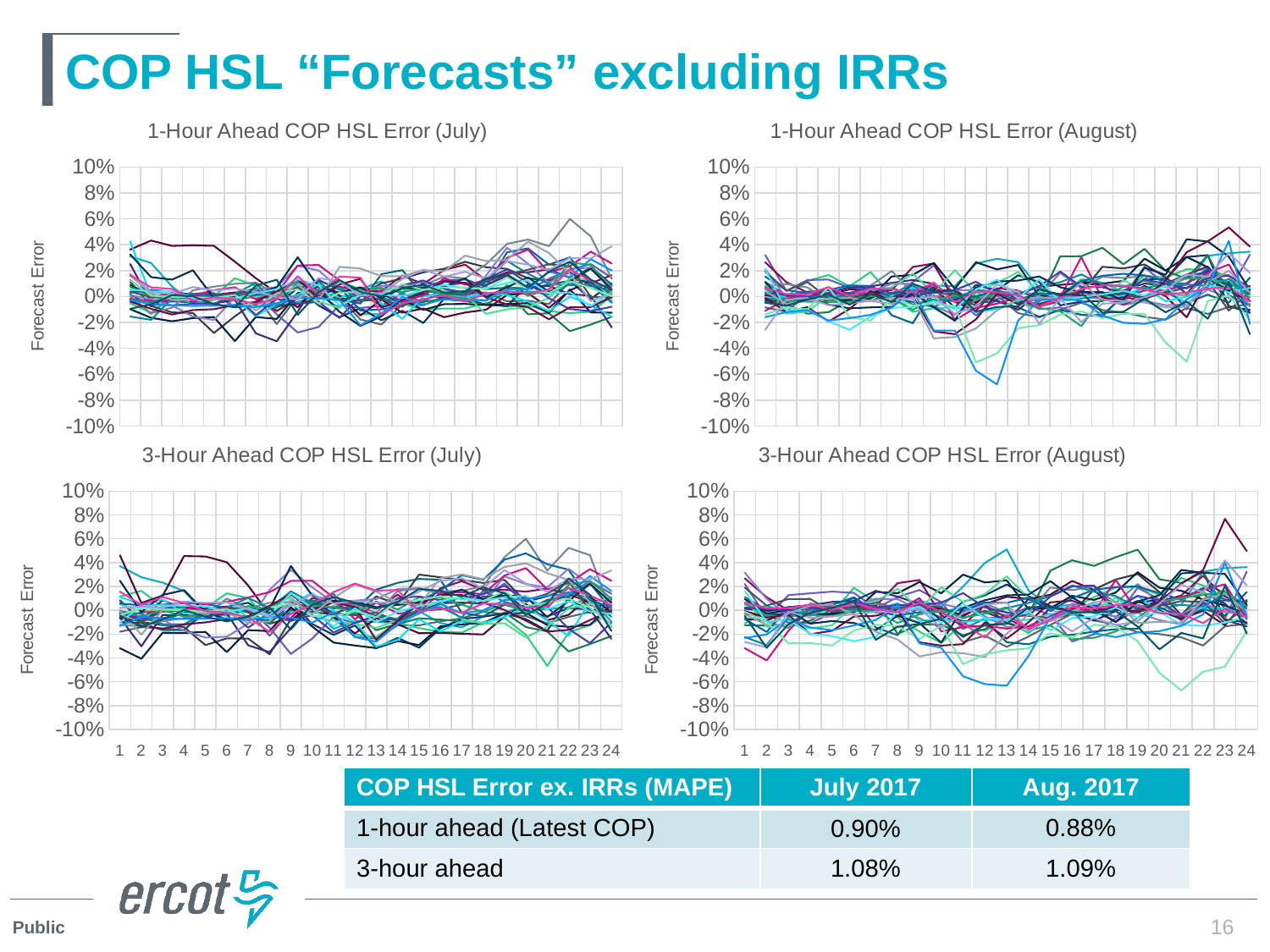

# COP HSL “Forecasts” excluding IRRs

### Chart: 1-Hour Ahead COP HSL Error (July)

| Category | 8/1/2017 0:00 | 8/2/2017 0:00 | 8/3/2017 0:00 | 8/4/2017 0:00 | 8/5/2017 0:00 | 8/6/2017 0:00 | 8/7/2017 0:00 | 8/8/2017 0:00 | 8/9/2017 0:00 | 8/10/2017 0:00 | 8/11/2017 0:00 | 8/12/2017 0:00 | 8/13/2017 0:00 | 8/14/2017 0:00 | 8/15/2017 0:00 | 8/16/2017 0:00 | 8/17/2017 0:00 | 8/18/2017 0:00 | 8/19/2017 0:00 | 8/20/2017 0:00 | 8/21/2017 0:00 | 8/22/2017 0:00 | 8/23/2017 0:00 | 8/24/2017 0:00 | 8/25/2017 0:00 | 8/26/2017 0:00 | 8/27/2017 0:00 | 8/28/2017 0:00 | 8/29/2017 0:00 | 8/30/2017 0:00 | 8/31/2017 0:00 |
|---|---|---|---|---|---|---|---|---|---|---|---|---|---|---|---|---|---|---|---|---|---|---|---|---|---|---|---|---|---|---|---|
| 1 | 0.031063924534790635 | -0.0017759019061506201 | -0.005339124300623263 | 0.009100835634486649 | -0.0026887660335994427 | 0.01261790281329932 | 0.001744011663822939 | 0.011322384744039208 | 0.0077800051965278 | -0.009728704815345041 | 0.025046972710672296 | 0.03624363050288506 | 0.04256786717248861 | 0.0002316974657302065 | 0.005382736156351968 | 0.002978553989977275 | 0.0011432804096482624 | -0.001942357201164106 | -0.015486524789097922 | 0.0037736512076459662 | -0.002066002820771254 | 0.03254512181994333 | -0.0021406122398479194 | -0.003876156302731709 | 0.005608827620602626 | 0.01613190392074856 | 0.012352247959356525 | -0.002717366222325546 | 0.01744877061080379 | 0.016444133519888153 | -0.009538882710240457 |
| 2 | 0.02585330295711168 | -0.013349756237876428 | -0.012492832078307958 | 0.0003894364785829067 | -0.00288884612356632 | 0.00041904605398302157 | -0.007642286366601167 | -0.007276930269605816 | -0.0008657692456420578 | -0.016469110706864007 | -0.0045688282973774435 | 0.04316671722558721 | 0.0002663377162240363 | -0.013044772275848075 | -0.00045685780609467015 | 0.005090058931991652 | -0.0023341235103274682 | -0.003543367416553548 | -0.01801011191094555 | -0.0005875325590958408 | -0.004869277534628884 | 0.014949726298387495 | -0.0061155883411002036 | -0.009531523687060959 | 0.003772687303688372 | 0.0025876815575853053 | 0.0005799743997263482 | -0.0057173442778404165 | 0.0034188907467921272 | 0.0069809305873377026 | -0.005950299661998142 |
| 3 | 0.007695509411275097 | 0.0010874271768221183 | -5.218595800940128e-16 | 0.0017324599794921716 | -0.002357474484384529 | 0.0016836019225908213 | 4.718326184064338e-05 | -0.012276350676998428 | 4.727553254791084e-05 | -0.019154183728122977 | -0.003888661012793498 | 0.03903596914223591 | -0.003314220935570779 | -0.008567028913197447 | 0.0008484133848001443 | 0.003715670436187368 | -0.006906265157557627 | -0.0029861638279933328 | -0.0014811692570714428 | -0.0008620926122583159 | 1.618505997538015e-05 | 0.012999381597461099 | -0.006888683675455656 | -0.013958742532642114 | 0.004178126280063283 | -0.00243221574646796 | -0.00029512874737182764 | -0.006841167074937914 | 0.0020789202988768392 | 0.005797000974662903 | 0.001006141141969988 |
| 4 | -0.004571300888889787 | -0.0012006899046093746 | -0.0010578877110698122 | 0.0011308107322566176 | -0.0023999527878140743 | 0.001340584396254486 | 0.0022305592754261437 | -0.012752547000695143 | -7.944261344705393e-05 | -0.016695798536932354 | -0.004378528484493133 | 0.0395088173757098 | -0.0018966146247458855 | 0.004761555469396372 | 0.0018384314240456681 | 0.0013639796407211593 | -0.015446169116274814 | 0.0006788341597705595 | -0.0005369829817700303 | -0.00028708358233476915 | -0.00562035365119649 | 0.02022971343742089 | -0.005643658647675316 | -0.010527169834283132 | -0.0010865939279493487 | -0.002464803355621171 | -0.0005045583181931041 | -0.0073109651511279366 | 0.007251380540009686 | -0.0033672856038825492 | 9.816051288903691e-05 |
| 5 | -0.006202670270522955 | -0.002025696563946298 | -3.575966643365804e-05 | -0.0004239810922473622 | -0.0024941468357968406 | 0.0012068965517241976 | 0.0026039537583596615 | -0.028173025220978105 | -0.000158446369115992 | -0.01585496905089434 | -0.005430658808372906 | 0.039132329684834696 | 0.00016796763823513522 | 0.007579791399129565 | 0.0001825146832040556 | 0.0008743507736334598 | -0.018143060161060987 | 0.0048768217922840985 | -0.0007245110532113403 | -0.0010483653699730688 | -0.002541193063799081 | -0.001285483573774306 | -0.005727753739697354 | -0.009810573302845784 | -0.0014626041374145836 | -0.0024238902608587983 | -0.0012187777226151722 | -0.0071452232859139835 | 0.004700208682270726 | -0.0006707537110617199 | -0.005809761138285633 |
| 6 | 0.0005905369934229228 | 0.002572136171338564 | 0.014046534074562378 | 0.002788995938988316 | -0.0012564869410430861 | 0.0031732504614429783 | -0.008440654901648258 | -0.015343596147436772 | -0.0015975559303693816 | -0.034400624338511085 | -0.0026112643042684965 | 0.026952040235386276 | -0.0019228089731082698 | 0.009758403011426189 | 0.0004747920226756503 | 0.0016608970515418235 | -0.0006828549920404539 | 0.007118145882606439 | 0.0018866927489544212 | 0.0018324210133176574 | -0.0019082160197355375 | -0.00040693609588066115 | 0.0011527626233672958 | -0.006567945517558747 | -0.00135259185053668 | -0.0015914987442080823 | 0.001154216745271088 | -0.00655062214265616 | 0.00602146530086995 | -0.0022539520652728197 | -0.008372108365304642 |
| 7 | 0.00476346176241344 | 0.0009444312620844764 | 0.008331558300938671 | 0.00596260804874583 | 0.001555382261824256 | -0.0016426736754072467 | -0.006646608152776602 | -0.004009665182460605 | -0.0004208344788203866 | -0.01586144661946414 | -0.02844885621727134 | 0.014105501761648171 | -0.01506653543837921 | 0.010676310316524384 | -0.00044499422323974314 | 0.0012687003309023064 | 0.005501550936668258 | -0.002178268687387769 | 0.01046187512400747 | 0.004038563758079137 | 0.003937165161182039 | 0.0021324548130267572 | -0.014407990629082204 | -0.004161528669525609 | 0.002550822319889313 | -0.010711611726308787 | -0.008504880835454915 | -0.008242961331438712 | 0.0036555472249309795 | -0.005785822280326164 | 0.008332117557425236 |
| 8 | -0.007377616499311337 | -0.02128346894049844 | -0.010947268572414152 | -0.0069018521784382355 | -0.013720298979649838 | -0.011268625321632595 | -0.00850993183460666 | -0.007547350915301886 | -0.0011114000285192497 | -0.017342701438540237 | -0.03456018334173984 | 0.002584634938098835 | -0.005984682831198989 | 0.0013506495597805147 | 0.003350945975914635 | 0.0016846080894466018 | 0.007221055668648511 | 0.0024176403267231685 | -0.007449900420236579 | 0.0030430196468273466 | 0.0004554243593137725 | 0.007130295830090639 | -0.0018766815287524752 | 0.004008384510719642 | 0.0056334559559170745 | -0.0004664188441222255 | 0.00231894090161776 | -0.005174587271616824 | -0.00027327435000461465 | -0.0014896555120329953 | 0.012892357752002035 |
| 9 | -0.004182925921594312 | 3.5988375754271226e-05 | -0.0013183504400051426 | 0.0066523904256259704 | -0.02780007120487147 | -0.0014885439735100993 | 0.002012349552002384 | -0.0058020997109098135 | 0.0081444972050248 | 0.002645838418354469 | -0.011660119028608076 | -0.008424352255473739 | 0.0014307993876171194 | -0.00047411452718399235 | 0.010818326244658453 | 0.005916339647542776 | 0.02370167430081083 | 0.023898800621399034 | 0.011286727947405375 | 0.006715566778531759 | 0.012892098614459366 | 0.030283776362258714 | -0.005706134094151938 | 0.013448448562387217 | 0.013275961786631159 | 0.009048110882876804 | 0.005588464579540835 | -0.0010217499790555402 | -0.0023365025597606765 | 0.015689449134574235 | -0.01421732672207191 |
| 10 | 0.0011341804032999623 | 0.011300270867100318 | 0.0030983023503098005 | -0.006899289706400721 | -0.023543836756733327 | 0.0006600623859513992 | 0.001098486590919492 | -0.0012687125606346747 | 0.0017507615812867297 | 0.004735527561485194 | 0.012780084334757765 | 0.008990528023443998 | 0.009436889944588769 | 0.006022796161475736 | -0.003858199634931646 | 0.011886167995918694 | 0.020114862338212764 | 0.024355332611802984 | 0.003960175039736495 | 0.002341175739166398 | 0.0035354888788261853 | 0.007294193482722939 | -0.004125692000635982 | -0.001760750083192295 | 0.008478093102493547 | -0.0028926904566676835 | -0.005488744989207364 | -0.0013166116611662963 | 0.0142024004790538 | 0.0016114216319727287 | 0.0034015952437343963 |
| 11 | -0.008864508837228318 | -0.0009193112050679129 | -4.277359547032556e-05 | -0.016016365828088908 | -0.0066494660413870515 | 0.007458254050112434 | -0.002573574618943444 | -0.0027778943086914486 | -0.00011030182255445017 | -0.011868799359398483 | 0.005015337249280088 | 0.0008203059073799202 | -0.0013164852597722177 | 0.005775650267368318 | -0.008854943525662698 | 0.006974582387833502 | 0.006374870201004841 | 0.012359222010543893 | 0.006968167115087538 | -0.0020362149273506396 | 0.01132699535706303 | 0.00298432638322455 | -0.0166018378105481 | 0.009243834162293236 | -0.006921282294997483 | 0.022855594518176273 | 0.0029352679733116592 | -0.002888044722392811 | 0.011695394807062883 | 0.015392740037943517 | 0.012687380440675947 |
| 12 | 0.005622679928529113 | -0.0177735037250035 | -0.013703382162109416 | -0.0089854554211949 | -0.00884859282676371 | 0.004362910540103854 | -0.005466052456150048 | 0.0012242971611281016 | 0.0015438352727757574 | -0.022693792980016995 | 0.007059444362674992 | -0.014670563438187713 | 0.00550283310737933 | 0.0037976813447522023 | 0.00367660360389791 | -0.010870374902896385 | 0.003651249713950702 | -0.0035619736072467867 | -0.002609814194157602 | -0.0035281427314875213 | 0.005616181758256907 | 0.006905029053332836 | 0.00030788552224795954 | 0.013642771255762976 | 0.0010084751330394254 | 0.021600997580568826 | 0.0034454829669703815 | -0.022285036986533058 | 0.0006698602767861334 | 0.014506895092696712 | 0.0034191911268150786 |
| 13 | 0.011619888160362545 | -0.02166899372605366 | -0.013478742913723958 | -0.018355956848439034 | -0.007307937049404592 | 0.004202235432766135 | 0.017237872793428144 | 0.010133545294153624 | -0.0070056113489195175 | -0.01529193071398422 | 0.001773142112124784 | -0.002393419175384648 | -0.005189642984281508 | 0.006135126727408568 | 0.00116115791747609 | -0.009921877974573693 | 0.008178010419946398 | 0.0048548590934558425 | -0.0010797728753613553 | -0.0018548900438075157 | 0.006606540618520806 | -0.0013175625093580035 | 0.0026533591359247954 | -0.008596720240200844 | 0.0013190211953052304 | 0.015586111746883156 | 0.0019688192527499704 | -0.013162214366969927 | 0.002362767622441452 | -0.014034218931835424 | 0.00019718258943438914 |
| 14 | 0.0011918114305068562 | -0.006091954431045165 | -0.005623036879214953 | -0.011049939877577866 | 0.002627374513514788 | 0.016204348057261172 | 0.02033203967227205 | 0.013737585080557429 | -0.00636806933330689 | -0.0023928090768013085 | -0.004930236216971986 | -0.012515305703591264 | -0.01728873914232785 | 0.003551631375434266 | 0.0055616557620960655 | -0.007406887772561428 | 0.007490636704119113 | -0.0038597106811909714 | -0.004904609061344998 | -0.007978257057689342 | 0.0032373670450319917 | 0.006421844850023005 | 0.00867708129880812 | -0.0026917543785814273 | 0.00031505885872262 | 0.01563104359041925 | 0.009367755389651615 | -0.00032095084275453534 | 0.013518344900392354 | -0.005419473264673421 | 0.006559293103640682 |
| 15 | 0.002054808918535916 | -0.006744235818574022 | -0.010210557443938877 | -0.020467425095933595 | -0.004863446380816775 | 0.009575015093657194 | 0.000552236405729599 | 0.01862628564536565 | -0.003937040797042214 | -0.010328958351953937 | 0.0020772369728042 | -0.009309087640262845 | 0.00020823422185180777 | 0.008421596486695573 | 0.0036973372685104233 | 0.006903819574794235 | 0.011466612386844443 | 0.0008347087056323179 | -0.0027439240070018726 | 0.004473115800458601 | 0.006912006496732208 | 0.0064509061117687195 | 0.012377931304136565 | 0.003212396938792277 | 0.0048687971476880166 | 0.020296710722760583 | 0.005120479253178937 | -0.006427781248661885 | 0.020745415700988094 | -0.0019678092249134425 | 0.009090994394954604 |
| 16 | -0.0011819693105758259 | 1.8946668572791287e-05 | -0.009279475982533114 | -0.001685511271752772 | 0.008325338648633758 | 0.020588266717950384 | 0.011275545099925897 | 0.021467181710781612 | -0.002166502108128327 | -0.005912449299022461 | -0.0015879952893923194 | -0.015991916400736286 | 0.001819329090366764 | 0.015439619521510413 | 0.004268052349198714 | 0.012403885707052817 | 0.0062785757206317355 | 0.014078365609277953 | 0.0020563469072237958 | 0.0023317510556509005 | 0.0014299083257909846 | 0.007424255835714782 | 0.00590687375396927 | 0.01195194243815302 | 0.00903873359945342 | 0.01954279068244641 | 0.0070288302923718834 | -0.0019448097705359428 | 0.015326310090459839 | 0.0008971808722919865 | 0.0029271058727495863 |
| 17 | -0.0014865107427848973 | 0.0019084788291000086 | -0.009285051067781117 | -0.0018501202910947813 | 0.010509359293077032 | 0.024599396049971734 | 0.009799863857089496 | 0.02677091443353353 | -0.0036219584996461857 | -0.005767592248705765 | -0.00019494541528391457 | -0.012366527999669535 | -0.0005618879434905943 | 0.013964571504266271 | 0.0012436927012999604 | 0.013115265821120686 | -0.0008509429047307286 | 0.009175285401309734 | 0.0025245052150966937 | 0.0011210932173860348 | -0.0022335914269551085 | 0.013977673436292205 | 0.0030127557334588212 | 0.010496850944716255 | 0.006264989707853771 | 0.03152924837285111 | 0.006948147406192291 | -0.0031087488865819885 | 0.019079106330037537 | -0.004015388125339224 | 0.004128130214439641 |
| 18 | 0.0008777267227575814 | 0.003122152497205949 | -0.005050754647979421 | -0.006339144215530832 | 0.00900413938786826 | 0.012384887965500788 | 0.005640314378178567 | 0.0225956354545366 | -0.006286743179349146 | -0.006617389197696471 | 0.008692164802102229 | -0.01021998395180736 | 0.00255348482715472 | 0.02484333675034575 | -0.013425617906119682 | 0.007630176328708571 | 0.01618343025662904 | 0.012330925263181709 | 0.01251502077683033 | 0.011267451642588367 | -0.002839239345078069 | -0.0006362699311555936 | 0.01349173277563334 | -0.0006580725888047947 | 0.006320457032343574 | 0.02737857463576288 | 0.005732986380834903 | -0.003201512961200486 | 0.013826870763215293 | 0.00237596993709478 | 0.013848939030170303 |
| 19 | 0.0021805603400826177 | -0.0038165319707135527 | -0.007748056706330806 | -0.007448100819120807 | 0.016650143702874192 | 0.018650823494021116 | 0.00683990186089789 | 0.021334821669697114 | 0.003780380793012598 | -0.005845051940025767 | 0.015999604990065353 | 0.0012105775084506442 | 0.001156069364161346 | 0.04062909567496689 | -0.009908381521825917 | 0.0341330190123583 | 0.03771714602223779 | 0.029850625377648234 | 0.027475209069267134 | 0.017110742207424857 | 0.008735124796544308 | 0.007096947191367256 | 0.020876887014197355 | -0.006055028635206929 | 0.010550016186994766 | 0.02824764906152308 | 0.014833552687185569 | 0.005313113697092324 | 0.027245704454156274 | 0.0040699483680289575 | 0.017080200740982005 |
| 20 | 0.003993031521756952 | -0.003211263120949606 | -0.006643222068150507 | 0.009340032728536701 | 0.004482486113951508 | 0.018627679478962583 | 0.006168700985206246 | 0.014061599344702214 | -0.013748191027496358 | -0.005125591529519434 | 0.006702165922469303 | 0.00251293127639922 | -0.0038781741609912597 | 0.044003305382939464 | -0.008330823337644826 | 0.03712660075863169 | 0.025319898747605023 | 0.03622449486338224 | 0.0175323869978465 | 0.020633917140288508 | 0.0005261622284358633 | 0.014801737508540804 | 0.010467656806186065 | -0.008217165174687263 | 0.012450081048302395 | 0.04230716909264093 | 0.0052448068794961646 | 0.005646835840355584 | 0.024639501216198036 | 0.0024585546032477464 | 0.006909654253874301 |
| 21 | 0.0015169570207699162 | -0.005926692065003569 | -0.011380555570854227 | 0.002077158219140218 | 0.013705485852241201 | 0.020943662302077785 | 0.00910256732630968 | 0.012175407651777206 | -0.012993935353261408 | -0.01270901138337055 | 0.008152476249609873 | -0.008818848621498957 | -0.011361171646646396 | 0.03886467285208661 | -0.0011773947400117303 | 0.024589800367806513 | 0.010262880653749442 | 0.01856159522410798 | 0.009511513018509946 | 0.024838325823184317 | 0.0056483158706802225 | 0.0035222397043903897 | -0.0013883276520327032 | -0.0175928885437879 | 0.002312780737888899 | 0.03359806879092987 | 0.002557903220155315 | 0.01927839724697418 | 0.020386787802896246 | 0.005097968007509885 | 0.019175785416588962 |
| 22 | 0.00937954357184688 | 0.011605303735879936 | -0.01276644896923525 | 0.012116044488865765 | 0.020628264019905612 | 0.01434564752287633 | 0.012143020133050072 | 0.018718193098239775 | -0.026736780280087583 | 0.005405921990994861 | 0.0017482058873131865 | 0.00478200255905932 | -0.00014473616027433245 | 0.0599046970728389 | 0.014212863896723223 | 0.030199402075812357 | 0.02132425017386884 | 0.02336186811173115 | 0.008631967999891209 | 0.023343654310005867 | 0.02614193985990322 | 0.011376180986652445 | -0.009684549777101476 | -0.008345073860703848 | 0.0031417873434344545 | 0.017593450400752574 | 0.011644835010848426 | 0.014982071622404896 | 0.029846079308929102 | 0.021047392247974705 | 0.026942244137858857 |
| 23 | 0.01250760302972072 | 0.00805207803501385 | -0.011819996319521955 | -0.0019668257989083927 | 0.024999086891413676 | 0.010263761154181046 | 0.02286403495690054 | 0.008495021337127312 | -0.021691095234588304 | -0.012338127407522 | 0.0006171966926222552 | 0.0115066559507835 | -0.006666499972110549 | 0.046359811712524554 | 0.012874471898604358 | 0.009447374107674177 | 0.02235192871736987 | 0.0346616895656433 | 0.009678892987989445 | -0.0004029016242428237 | 0.024526231778685376 | 0.02156572890710345 | -0.011337123830106835 | -0.008259307129675925 | -0.007512488400650932 | -0.0036006978442260744 | 0.0065650561578451125 | 0.028811208211957616 | 0.02937363780110876 | 0.011998291819194208 | 0.012900094845498295 |
| 24 | -0.0037173206993019164 | 0.008403986651033 | 8.35812195140053e-05 | 0.010062205855782127 | 0.01446077998788088 | 0.016391000704680903 | 0.009184309459819122 | 0.0017988800838554177 | -0.015669533144415562 | -0.012529378393711026 | -0.02390200048877549 | -0.0013047007475468111 | -0.015583810197389393 | 0.013537150516290484 | -0.0009815206244902165 | 0.0036502953438845086 | 0.006904811797141079 | 0.02544877081879332 | -0.00491873641934406 | -0.0008259600811936044 | 0.0032711939458979333 | 0.0054340278826009916 | -0.007872975456254155 | -0.00013589910850170698 | 0.003405382850791902 | 0.0027590441161050683 | 0.00015903336958814678 | 0.02008551457601631 | 0.03880804666795181 | 0.005365539810637005 | 0.005106287616852726 |

### Chart: 1-Hour Ahead COP HSL Error (August)

| Category | 8/1/2017 0:00 | 8/2/2017 0:00 | 8/3/2017 0:00 | 8/4/2017 0:00 | 8/5/2017 0:00 | 8/6/2017 0:00 | 8/7/2017 0:00 | 8/8/2017 0:00 | 8/9/2017 0:00 | 8/10/2017 0:00 | 8/11/2017 0:00 | 8/12/2017 0:00 | 8/13/2017 0:00 | 8/14/2017 0:00 | 8/15/2017 0:00 | 8/16/2017 0:00 | 8/17/2017 0:00 | 8/18/2017 0:00 | 8/19/2017 0:00 | 8/20/2017 0:00 | 8/21/2017 0:00 | 8/22/2017 0:00 | 8/23/2017 0:00 | 8/24/2017 0:00 | 8/25/2017 0:00 | 8/26/2017 0:00 | 8/27/2017 0:00 | 8/28/2017 0:00 | 8/29/2017 0:00 | 8/30/2017 0:00 | 8/31/2017 0:00 |
|---|---|---|---|---|---|---|---|---|---|---|---|---|---|---|---|---|---|---|---|---|---|---|---|---|---|---|---|---|---|---|---|
| 1 | 0.003601828967387142 | -0.008445397518889234 | -0.0016599219715513539 | -0.002754264409383534 | 0.03199927630403148 | 0.02640444156005 | 0.011037256132947712 | -0.0032188554678429255 | -0.004269451688440611 | 0.0008057409553026471 | 0.001277212547969727 | 0.007839267988087937 | 0.005490957400864718 | 0.007815300190748184 | 0.010496822194924697 | 0.01532118710889688 | 0.021233783214590934 | -0.011091684386130446 | -0.0012608279436827918 | 0.019310737339102352 | 0.006412972229771743 | 0.011240654058808747 | 0.0025409072768393854 | -0.0012188474118207083 | 0.021142184735368205 | 0.00395526975270671 | -0.013827032996980397 | -0.015943576815923507 | -0.025610107669746075 | 0.0065852967529581195 | -0.0048619438634824085 |
| 2 | -0.0002463671116330444 | -0.011816545172516601 | -4.836350006623588e-05 | -0.004480706346632665 | 0.004259789301242141 | 0.011102496511087023 | 0.0007084298796108332 | -0.003827059610970087 | -0.005917590229220973 | -0.0007228679479533888 | -0.001280694473952118 | -0.0005831576773314793 | -0.0011078806553685057 | 0.009599178535883237 | -0.013313021174163378 | 0.004859297477124175 | -0.0011764705882358953 | -0.002084497273970699 | -0.0033069365439970747 | 0.004472690160488403 | -0.0035266568423600497 | -0.006904026488593634 | 0.0012935798490700836 | -0.01190286917507812 | -0.010831617185635882 | -0.005614227477531519 | -0.008439307754549815 | -0.012096518123185256 | -0.002507060547022268 | 0.0018924347667300394 | -0.007192350177967284 |
| 3 | -0.001156610863102791 | 0.0020300389542586904 | 0.011844135494031934 | -0.0026307610559139325 | 0.012688664347481485 | 0.003029510483414115 | 0.00372662700009796 | -0.0035473513930742136 | -0.01328044153156273 | -0.0005300324542944485 | -0.000897712217981812 | -0.0026122412584154847 | -0.0004469551182571461 | 0.006978215483244837 | -0.01173552000237619 | 0.0026744702286425654 | 0.0003315924728507155 | 0.0024662687369250763 | -0.001284789884134659 | 0.011202251336025293 | -0.004024839703135019 | -0.0008130710088623297 | -0.0002932411718219398 | -0.008239006601259896 | -0.009808511014150116 | -0.0031225252263417038 | -0.01008131340134846 | -0.010583973849279676 | -0.001196235376902249 | 0.0017843837943781731 | -0.0024020550915785123 |
| 4 | -9.847184013087795e-05 | 0.0012109698201414828 | 0.01657714502505949 | -0.003661410695247122 | 0.013071940574133582 | 0.002191840540573445 | 0.004769806861918838 | -0.00380569992856618 | -0.012127714110896679 | -0.00410926681598331 | 0.0027992456603816154 | 0.00128030113328896 | -0.0004217865139965193 | -0.0028525313050542624 | 0.0005471100031722083 | 0.004995045443406208 | 0.0011013307055965516 | 0.0021017435834437396 | 7.800023009812493e-06 | -0.0016506705471194267 | -0.004183357022871113 | -0.006178745116798505 | 0.0028849607641538385 | -0.019374192500212984 | -0.019133104207681238 | -0.0017656917593183417 | 0.007260679713932195 | -0.01857658672906039 | -0.0067104658664990735 | 0.007226047776927654 | 0.0016333404796582624 |
| 5 | 0.00012093707787325907 | -0.0025396353766188925 | 0.007771622805005105 | 0.00264519747493029 | 0.0067968281468650275 | 0.0009359378363146254 | 0.0008900370125149465 | -0.0034511891530534457 | -0.002866617721059685 | -0.002461942053443105 | 0.0071032727759007324 | 0.005495002987945863 | 0.00028707264383581624 | -0.005333947840206033 | 0.003070517935049948 | 0.008505529762980324 | 0.002756732312000149 | 0.002609414214309379 | 0.00026855981878056155 | -0.001631482372940904 | -0.004670216462108824 | -0.009159777688100225 | 0.0026112342027938664 | -0.009669577393570841 | -0.025765648921305565 | -0.0010706335131872209 | -0.01593063019052246 | -0.01670297748729088 | -0.005378486555036535 | 0.00027119123698559684 | -0.006279611197134825 |
| 6 | 5.9420628383270836e-05 | 0.0013450801032672394 | 0.01892566531703307 | 0.0029552842305557475 | 0.005689074919861561 | 0.003793701541296602 | 0.006384158484199137 | -0.0015530513790976334 | -0.003649567954056638 | -0.0012404806811881668 | 0.007771833217593499 | 0.004712052365034248 | 0.0005196416321267963 | 0.008399674042499994 | 0.004899604686173363 | 0.008147660747570739 | 0.003711684357872514 | 0.0008392508823630018 | 0.0006063338567498244 | 0.0028467597823562153 | 0.00019690893162845516 | -0.00841022731585824 | 0.00746917453525578 | 0.004141934891690096 | -0.015491736187977407 | -0.003450565916444655 | -0.018651549353077994 | -0.014125421490425257 | -0.003390991865120511 | 0.006084203683027384 | 0.001928081045059129 |
| 7 | 0.0029529828800458325 | 0.006733772861544894 | -0.0004089022743222275 | 0.001725406061992361 | 0.00028011654685188865 | 0.004854508925567576 | -0.014524130773222564 | 0.006609594494625072 | 0.0030838295702316698 | 0.015463363142066477 | 0.010507429603321823 | 0.0005018357150457828 | 0.0006381024377952027 | 0.01969437154406091 | 0.007064595395180266 | -0.0012514788792219584 | 0.00982098833757664 | 0.0022725187688264698 | 0.002624682069185417 | -0.002229346230793839 | -0.00040380038283388103 | -0.007993020014756201 | 0.0024354484299888533 | -0.004231661694369355 | -0.008718223626668744 | -0.00576779754382598 | -0.001281834807403587 | -0.00856380874726697 | -0.0012215527562650823 | 0.0056303125825640215 | -0.0043577161517683516 |
| 8 | 0.0010617208339043852 | -0.0020442969065262054 | -0.011873293325713036 | 0.0015990405756542941 | 0.011098187787231392 | 0.022819916679451994 | -0.020653576035545154 | 0.00036537673955472957 | -0.0062505489942431035 | 0.01661885048618449 | 0.012748483014823942 | -5.812124090885603e-05 | 0.00693404169724331 | 0.0027992948124996387 | 0.01763113464485068 | -0.0041459369817578775 | 0.009647114120291156 | 0.000498520309567988 | 0.008545612470790605 | 2.5773144779130235e-05 | -0.010278104573935099 | 0.0028421814173011334 | 0.004747952258366461 | 0.0002979389413739683 | -0.008160453927874352 | -0.0004890372224542972 | -0.006933684078548772 | 0.005356313362289587 | -0.001893120381314876 | 0.003079411071055362 | 0.009852019083138909 |
| 9 | 0.008173586263417205 | 0.000690932309230757 | -0.008992547232040387 | 0.006863581972787987 | 0.024110558975937932 | 0.025473079459464868 | 0.005540411371118715 | 0.0046370844257579 | -0.002368246612365733 | 0.025942004150720527 | 0.009725136825716624 | 0.005047795028692147 | -0.009327395171843226 | -0.007351490525166719 | 0.002375637911876692 | -0.00822124162821672 | -0.00043196941288963344 | 0.009930996067911363 | -0.0037725158057974745 | 0.0029195884770525375 | -0.002850143425388195 | -0.00827207952608721 | 0.0030360291562841145 | -0.026903468702891863 | -0.0037361853832446833 | -0.03234679536965145 | -0.005580375522572501 | -0.02641556135745436 | -0.00015265828159289396 | 0.010785478892676009 | 0.0038833496700402654 |
| 10 | 0.007998440425958877 | -0.0042309026598708385 | -0.017798103421257015 | -0.008613191614865411 | -0.0003231922335060486 | -0.0041664484640286294 | -0.0012248883771078167 | 0.004966003006693032 | -0.003242763779346737 | 0.005925841486038033 | -0.0022321744421332137 | 0.0038150160389077677 | -0.008193222372631315 | -0.014254236114101725 | 0.020403021743607593 | -7.383275036237625e-05 | 0.004672300842290066 | -0.01823803189167909 | -0.0011443474080895686 | 0.002100001079691889 | 0.0008407810468950699 | -0.01873786877577505 | 0.004907199680995265 | -0.029111200005926204 | -0.009909032163842783 | -0.03130704885425471 | -0.007401285155522819 | -0.026273533589552308 | -0.01346189221408182 | -0.004468469710713255 | 0.004606288621049568 |
| 11 | 0.025424589757801857 | -0.006398788429067698 | 0.0030039669873688953 | 0.009012251580848684 | -0.014706283966464126 | -0.01108819081743053 | -0.004723162109582328 | -0.005116941554098737 | 0.000370160612689173 | 0.02645664876608618 | -0.00034173921575957327 | -0.004365095821155848 | -0.012286079843803565 | -0.002366743957779241 | 0.0028521374253412373 | -0.00021504000454958085 | 0.005064781691037688 | -0.00873259421410922 | 0.004936562939464162 | -0.00741042148711964 | -0.001979522879010502 | 0.00683265481037054 | 0.011384347588654512 | -0.01764489426996483 | 0.005331022503084099 | -0.024671827368309154 | -0.050868823976797393 | -0.05730880152552861 | -0.007432155371654878 | 0.003787576580850592 | -0.011723890417514597 |
| 12 | 0.029145539716986635 | 0.0007757012462111302 | -0.0017354179642379238 | 0.004878865224485773 | -0.0019833626387889586 | 0.006326158267396024 | -0.00373099305425253 | 0.003067659936146884 | 0.0027691007049915864 | 0.020937543478404874 | -0.0030767133690989537 | 0.003923483445970536 | -0.009486504035855863 | 0.002492008589189661 | 0.01036095744843673 | 0.005286615998968526 | 0.0032279081274992514 | -0.0055880313409338335 | 0.002759195826349146 | 0.004004696642164601 | 0.0019701252040653745 | 0.011426397428415449 | 0.0020415605728083446 | 0.0021368226090058133 | 0.012956005960223237 | -0.010678611325011342 | -0.04394145716280116 | -0.06785788585562122 | 0.009304937875383354 | 0.003271436079738664 | -0.008097356015192358 |
| 13 | 0.026534252271256453 | -0.012867158001934621 | 0.0033162107521550717 | 0.01635871125431186 | -0.0005566734231906756 | 0.004516932171939341 | -0.00842656158827891 | -0.0038715650380851084 | 0.00020615413399636945 | 0.024334781320015205 | -0.010303167520416136 | 0.0019792953111919943 | -0.0033735996136632818 | 0.004143619284521574 | 0.018960734360467305 | -0.002203302500184089 | -0.005395438765531621 | -0.0006592060784426948 | 0.001775245644455269 | -0.005226814082271404 | -0.00486992924288552 | 0.012298324300753932 | 0.0013395084405069108 | -0.00610794049320686 | -0.0015727704417584146 | -0.0022456679199799874 | -0.024562942540260046 | -0.018646242316984283 | 0.003415124056627986 | 0.0011259174515185258 | -0.0075892897621661175 |
| 14 | 0.0066970048801966095 | -0.016025243210643043 | 0.0017106507932733253 | 0.011162480801533845 | -0.009738235933164554 | -0.0020704260968522257 | -0.015644570397856244 | -0.005595910493289807 | -0.004173094918940793 | 0.00013352917612484777 | 0.002506788266952138 | 0.007606081000576437 | -0.001304251351255585 | 0.0004525871309626044 | 0.0038063296446002775 | 0.0020290429760571713 | -0.0020454061220141337 | -0.0070779060440565485 | 0.007841754325724795 | -0.007662591811320517 | -0.008890683089865077 | 0.015428762978183658 | 0.007826530805148767 | 0.0054732201954773635 | 0.013273042480903732 | -0.00039148823289032454 | -0.022077291674089183 | -0.0029846793938185117 | -0.021082647512270007 | -0.00819041842355073 | 0.005747894901667938 |
| 15 | 0.00021628789971768887 | -0.010195027779415026 | -0.0010250535138229776 | -0.006834213792544314 | -0.008464817327896071 | -0.0014808041380632306 | -0.01042757780814314 | -0.0017382072525916482 | 0.031079684155863593 | 0.0005896733455357596 | 0.0005233652685835791 | 0.00897370346189212 | -0.00011660467184995155 | 0.018191723343443114 | -0.0015190239289472791 | 0.0018272572619461671 | 0.0008982040564747915 | -0.0007540871676219061 | 0.011027522292187487 | -0.0037516066457034783 | -0.011433668631381214 | 0.007113683379205713 | 0.019290607464403923 | 0.0015542689201073737 | -0.0040130300085047385 | -0.0023488050427583505 | -0.014076778404690883 | -0.001807657200015872 | -0.0013055370000068446 | -0.0011948566850883346 | 0.000772737274523539 |
| 16 | 0.004529078096717607 | -0.0048227340280228214 | 0.013345071061061262 | -0.004018519728551719 | -0.01425700620466646 | 0.004044063795863352 | -0.01414025101208711 | 0.0028113777300314124 | 0.03110084852389333 | 0.011452183641776203 | 0.003157276785448347 | 0.01029006214280328 | -0.0016338354577058707 | 0.0063416863290031815 | 0.0009334586283938415 | 0.011765685139598504 | -4.47158232341962e-05 | 0.030374284589527952 | 0.016969333859842273 | -0.0010507958163520675 | -0.022901594980437846 | 0.0032817310100015816 | 0.0075657257908385974 | 0.000976942829041318 | -0.00035722700636215115 | 0.010540761939211161 | -0.011411150210385851 | -0.003182388835362733 | -0.01975490932690473 | 0.005779209365948675 | 0.0029930581028695074 |
| 17 | -0.0024972754850269585 | -0.010480112488037987 | 0.010704675066039454 | -0.0034845992318828546 | -0.013910396144652249 | 0.0013597697343972759 | -0.01541949620221538 | 0.022959469317815687 | 0.03762164821803374 | 0.009858356423815176 | 0.0023759090272628416 | 0.008782583885135871 | -0.0008428018479212562 | 0.015193768184648756 | -0.0023155128423465393 | 0.015994319659913964 | -0.0016515352961745467 | -0.0019624495738420054 | 0.009266590112413264 | 0.0005930974158572082 | -0.0010781136630839715 | 0.0033714186983048004 | 0.007096967096161704 | -0.00016669307348992564 | 0.0015921176875151968 | -0.0025897284708934717 | -0.01670575867202032 | -0.014724303641788325 | -0.0055235039971023615 | 0.008557450233773498 | -0.012538673083534114 |
| 18 | -0.003852568432306992 | -0.012430270060767794 | 0.0033508139335951268 | 0.002247010039697864 | -0.00021303904600709252 | -0.0005290543282295639 | 0.0015109975132255149 | 0.021660136100057164 | 0.024888093388647416 | 0.012101118939080228 | 0.004643352757396302 | -0.001302437418598148 | 0.000720090356543656 | 0.014255820036619985 | 0.012620881565835521 | 0.017510355792434307 | -0.006743869209809242 | -0.001871743803359385 | 0.007562423281427425 | 0.0024777584555673625 | 0.007572451839238105 | -0.002865139296463688 | 0.0031102933813957467 | -0.005752708504446388 | 0.0043684692243152945 | -0.003453019525876193 | -0.01341522189944322 | -0.020298981854217066 | -0.004884695699869722 | 0.008383572145590816 | -0.011817013823967609 |
| 19 | 0.007644033946630307 | -0.015734496427497236 | 0.016187956871645613 | 0.0133924639458758 | 0.023020575897213506 | -0.003233045198319258 | -0.001900963288903965 | 0.02479498658342858 | 0.03676373145086495 | 0.02919507798416771 | 0.00996117844243673 | 0.008114600279298832 | 0.007024022255112402 | 0.0158372363027493 | 0.0041507339926459995 | 0.016312466234990136 | -0.0033269670121693034 | 0.004704183374045522 | 0.006257808561470803 | -0.0007123176777487111 | 0.01214104513071596 | 0.02222643824654864 | 0.013081069474136158 | -0.0009588952436756305 | 0.0008877198117491739 | -0.0045713406845050205 | -0.013564862830099163 | -0.021113313904090058 | -0.0007613731461755506 | 0.005386677649768568 | -0.0017304546026597836 |
| 20 | 0.004082242162699492 | -0.017924456409047676 | 0.014577249638563014 | 0.013485173338956869 | 0.00849632321246122 | 0.009835197823005466 | 0.0036019128928167095 | 0.014837626466929186 | 0.019995395687293617 | 0.02011575640908726 | 0.008379392226903586 | 0.00024673669451153954 | -0.0036319798644537226 | 0.0013034322093663717 | 0.008280016904011128 | 0.011910062862186706 | -0.006743291318556688 | 0.004515428894970024 | 0.010140377990276476 | 0.00287582250306771 | 0.00726191067017379 | 0.01673050572994519 | 0.009800792660885458 | 0.012052170473987621 | 0.008295184933597228 | -0.008420476133426863 | -0.03549264362846019 | -0.017562292576967828 | 0.004933924488196335 | 0.0015676332776808884 | -0.01219203986341729 |
| 21 | 0.009320768142669848 | -0.008900860596340205 | 0.021021046913665777 | 0.03046911678597294 | -0.00996670137657165 | 0.01693598284818086 | -0.00513289151640359 | 0.002062785120539524 | 0.01352492644458689 | 0.03056835739122669 | 0.014696859881646396 | -0.01610351781709072 | -0.00019245506174282834 | 0.001050831255818509 | 0.016737778148874925 | 0.009447755787532567 | -0.006176006314127476 | 0.010310823222314133 | 0.00916447464863226 | 0.006872463967460848 | 0.014243906265063971 | 0.044119772041228536 | 0.00621963394342791 | 0.034188405218294145 | -0.005815259288935714 | -0.00796256139057689 | -0.050365543289727546 | -0.002253306532294602 | 0.017015118155213952 | 0.003040510386631928 | -0.0038807891791448348 |
| 22 | 0.03141929442241885 | -0.013422744341092465 | 0.020722388828973343 | 0.03196659419037311 | 0.018732084921410035 | 0.02316578784548851 | 0.0014489253803431335 | 0.02112285424786762 | 0.031968389519007136 | 0.022598830783347873 | 0.019620061905973457 | 0.013358524804914703 | 0.008622259565713703 | 0.01710475233506177 | 0.014639135264764033 | 0.02154804074262911 | 0.005395073527145299 | 0.018155430789262322 | 0.008218025493762939 | 0.012126593301517795 | 0.013331092242940818 | 0.04249505088734992 | 0.014304574778114853 | 0.04261373241629663 | 0.009186600852212647 | 0.010813634412890875 | -0.0035443895394643146 | 0.007418797822774754 | 0.015305812520610704 | 0.006141087549863182 | -0.01719597182237614 |
| 23 | 0.03336707656394352 | -0.008143014494449059 | 0.01556788647174379 | -0.008081582488456165 | 0.003906830983998007 | 0.0053975375182911236 | -0.004733804298224167 | -0.007339750409445281 | 0.0009459747610831342 | 0.004248220065920133 | 0.008599774239892024 | 0.005010528403802793 | 0.005942310150616743 | 0.016594471338331793 | 0.006690141508456381 | 0.009038572779609252 | -0.0011357354998212713 | 0.02476684414087644 | 0.013348441845079571 | -0.010902523815973314 | 0.011182540407269058 | 0.03076995349274205 | 0.0160884101040125 | 0.05330471404605118 | 0.003024904021677686 | 0.0199260645337964 | 0.0007466596162414381 | 0.04289645987203098 | 0.03342392153187767 | 0.006978359761125177 | 0.011499523110288689 |
| 24 | 0.03463676826169326 | -0.00587737521355864 | 0.00340638441402133 | -0.010264719515912636 | 0.03227875485670689 | 0.005077523082482083 | 0.014561877341459596 | -0.012669850175120553 | -0.0066167204891434 | -0.0035149485549763127 | -0.012500459220272694 | 0.008093056213500462 | 0.004638493732168733 | -0.007769110642311281 | 0.0013831424277440483 | 0.0067829513017414345 | -0.0034574641401232376 | -0.003672392518806493 | 0.0015595252562079346 | 0.003779207837805143 | -0.0008692494538967979 | 0.0048686577089917865 | 0.0071423647546320045 | 0.038505581106329054 | 0.006650922495739998 | 0.0030083758040632437 | -0.017925694085711142 | -0.021205040554249387 | 0.018139566365092456 | -0.0033390302908445782 | -0.029063118230811227 |

### Chart: 3-Hour Ahead COP HSL Error (July)

| Category | 8/1/2017 0:00 | 8/2/2017 0:00 | 8/3/2017 0:00 | 8/4/2017 0:00 | 8/5/2017 0:00 | 8/6/2017 0:00 | 8/7/2017 0:00 | 8/8/2017 0:00 | 8/9/2017 0:00 | 8/10/2017 0:00 | 8/11/2017 0:00 | 8/12/2017 0:00 | 8/13/2017 0:00 | 8/14/2017 0:00 | 8/15/2017 0:00 | 8/16/2017 0:00 | 8/17/2017 0:00 | 8/18/2017 0:00 | 8/19/2017 0:00 | 8/20/2017 0:00 | 8/21/2017 0:00 | 8/22/2017 0:00 | 8/23/2017 0:00 | 8/24/2017 0:00 | 8/25/2017 0:00 | 8/26/2017 0:00 | 8/27/2017 0:00 | 8/28/2017 0:00 | 8/29/2017 0:00 | 8/30/2017 0:00 | 8/31/2017 0:00 |
|---|---|---|---|---|---|---|---|---|---|---|---|---|---|---|---|---|---|---|---|---|---|---|---|---|---|---|---|---|---|---|---|
| 1 | 0.03712636101699038 | -0.017980417972881194 | 0.011466668510923633 | -0.0001940188062879813 | -0.0028637874190249745 | -0.002983120204603491 | -0.009971456210012374 | 0.008409333679467208 | 0.007600450365763661 | -0.031820526154722126 | -0.006187401841903154 | 0.046116205675160754 | 0.01106522683603021 | -0.012171422726808398 | 0.004914495114006839 | 0.005653775749009613 | -0.0016947924382471366 | -0.006360801222345817 | -0.0009790104888338323 | -0.00546037373398265 | -0.0028754064723959757 | 0.02475658173851178 | -0.003171735669446786 | -0.006675043191456976 | -0.010327334219108272 | -0.00023205615759039884 | -0.004043843779929707 | -0.013202855449777723 | 0.0019047692790140247 | 0.015688586847891435 | -0.004444553080022265 |
| 2 | 0.027749912596001774 | -0.014210237763338076 | 0.016344041362742822 | -0.009312314391386306 | -0.00288884612356632 | -0.007982416498911573 | -0.010801940639269137 | -0.009807189485895838 | -0.007901487060724216 | -0.04065488020405076 | -0.030279955412639437 | 0.006140462467340391 | 0.004915566271365289 | -0.013412052271964379 | -0.0008993101858710979 | 0.004186000550844996 | -0.007075185475845428 | -0.001759088800398213 | -0.0029766493127616144 | -0.009792209318266245 | -0.005092266930469672 | -0.0015391006916260189 | -0.0066324568621532924 | -0.012973969038241155 | 0.0038311785797148354 | -0.020427755372860384 | 0.0015364234098019186 | -0.0055506578557458115 | 0.003261700367629142 | 0.0044383422323925155 | -0.014059883325051654 |
| 3 | 0.02318827174767615 | -0.015248582900331091 | 0.002988493106143582 | 0.001391424550458234 | -0.011673653801154309 | 0.008500136536009131 | -0.01667210299900894 | -0.012533357320619694 | -0.008741675745718025 | -0.018830232035799175 | -0.003968863214000196 | 0.012282267756429259 | 0.009017491591482036 | -0.009069118150631064 | 0.00030403191513451826 | 0.004701760275265595 | -0.00800623451265472 | -0.0012036924419017957 | -0.012519031646205507 | -0.0008033135705134404 | 1.0115662484557391e-05 | 0.012880872400069873 | -0.006495281241329708 | -0.015536174067025186 | 0.004178126280063283 | 0.00024716795374031016 | 0.0011296307226990644 | -0.006581751205357254 | 0.0021280905992287023 | 0.011180076097107326 | -0.0074397184440807935 |
| 4 | 0.016120585517541853 | -0.016553773930758648 | 0.0005420779016095567 | 0.0024932333012406137 | -0.011711245024688104 | 0.0009094623086383092 | -0.016619813336331828 | -0.014070969401967946 | -0.001994653726824796 | -0.01900476899505799 | -0.004140241220031062 | 0.04547424529241781 | -0.0028203665073293477 | -0.006765097295428173 | 0.0014896218904657185 | 0.005966364931497769 | -0.017107268025486677 | 0.0006788341597705598 | -0.01208310057514198 | -0.00020896560074717746 | -0.005443446716444707 | 0.01689384870834398 | -0.007154983230508326 | -0.011896310419666942 | 0.003770890597353464 | 0.0002554092777936866 | -0.0002807622899624005 | -0.007218350948554472 | 0.007300283834722597 | 0.0059351731075123915 | 9.81605128891857e-05 |
| 5 | -0.0028007549455934372 | -0.00195185586295191 | 0.0018714225433706887 | 0.0009291500532232569 | -0.0021665443617429566 | 0.0012068965517241978 | 0.00041695962849717645 | -0.029235677047357956 | -0.00045820977014573766 | -0.018111674690509196 | -0.00516244982543519 | 0.04515920156399857 | -0.000648541714296277 | -0.0037731909251307707 | -0.002237342914328659 | 0.005601701846386706 | -0.022921343686280696 | 0.0048768217922843995 | -0.0007245110532113403 | -0.0007555258811538227 | -0.002541193063799081 | -0.0016106480528066162 | -0.007114168120332399 | -0.010175128049854916 | 0.0034712471527975617 | -0.0025276526864094094 | -0.0011577371021169183 | -0.007089704845464393 | 0.006157487107943838 | -0.0006707537110618683 | -0.005501605490922521 |
| 6 | -0.0045243503511833115 | 0.002572136171338564 | 0.014185746503448029 | 0.002788995938988316 | -0.001496441044367323 | 0.0031732504614428295 | -0.008195465216778301 | -0.023578597434155756 | -0.001894578281301444 | -0.03510621238200096 | -0.0026569557181662876 | 0.040352233655617485 | 0.00727323394175883 | 0.00975840301142634 | -0.0004461407799275196 | 0.0015564381174824186 | -0.022135197061255323 | 0.007118145882606439 | 0.0018866927489544212 | 0.002085302894136372 | -0.002301558645368017 | -0.007972051282605884 | 0.0008445373230017407 | -0.007416204163737946 | -0.001352591850536396 | -0.0015914987442079314 | 0.0011542167452713828 | -0.006550622142656296 | 0.006720281389945426 | -0.0022539520652726714 | -0.00932043878836339 |
| 7 | 0.00030681441535034665 | 0.0011323777819022623 | 0.010306281839643253 | 0.006250442822729109 | 0.0010014104973389596 | -0.0018218744399971754 | -0.006409229290177423 | -0.023751493127937735 | -0.00042083447882054054 | -0.016678099811353143 | -0.029397678548031145 | 0.020831793431394463 | -0.006168178937859974 | 0.001604532186298081 | 0.0003919215177164634 | 0.0011023134022591183 | -0.011269732717843298 | 0.010726945800153974 | 0.010500401638917916 | -0.00010207147314177746 | 0.003547643493789742 | -0.005305598651573546 | -0.0147146306112562 | -0.005038059361048414 | 0.0016772530322559478 | -0.010711611726308787 | -0.008364569343943614 | -0.008242961331438576 | 0.0007225630008895505 | -0.005785822280326164 | -0.0053453614096515495 |
| 8 | -0.004189892294222768 | -0.021446151057318143 | -0.009416634329323563 | -0.0045787366344655035 | -0.014535242111246436 | -0.011346893252326342 | -0.008578292544776637 | -0.03699808655770267 | -0.011470487086790476 | -0.017502339698243604 | -0.03513312627750816 | -0.0037702472950257543 | -0.006706377845040611 | 0.0062178189123142 | 0.0035442306557639954 | 0.0016222151972448812 | 0.017199095965505375 | 0.015280210950180863 | 0.0016028053858831918 | -0.002363841945104478 | 0.0003769029180525753 | 0.0008865932497914563 | -0.0015049619539995221 | 0.003756771769825198 | -0.004303975742277451 | -0.009224283406499388 | 0.002376625998672936 | -0.005180092151692931 | -0.005855048307540353 | -0.01825340969014752 | 0.002342078550016869 |
| 9 | -0.009222851917617665 | -9.446948635633259e-05 | -0.0006321427977314245 | 0.006736865224681542 | -0.0366503941410868 | -0.006424747859858329 | 0.0005528222628594842 | -0.007425064665010337 | 0.0064013944821782786 | 0.002567732487185179 | -0.01498184760505559 | -0.00844661534282964 | 0.005578073612583487 | 0.006966139173270143 | 0.010774251582180273 | -0.003309840362262783 | 0.033980411774821286 | 0.024661076642511326 | 0.01590233312418151 | 0.0061507741303102595 | 0.013065146918008887 | 0.037158708715329725 | -0.008826676176890594 | 0.013448448562387354 | 0.014170822273171518 | 0.00919317465291039 | 0.005532913241771767 | -0.006163283296118639 | 0.0039570422264131955 | -0.002732922279099312 | -0.01608428774171746 |
| 10 | 0.002970664686223484 | 0.0062788952103291175 | 0.003322374183665541 | -0.011527614643609786 | -0.02384380600988488 | 0.010186170504535907 | -0.0013192879157275749 | -0.0017245374327186818 | 0.008248032338510854 | -0.013672047776881057 | 0.007118535383666095 | 0.004908681772985945 | 0.014355393080134378 | 0.005835111644134625 | -0.005280046113940057 | 0.007694771430491671 | 0.019221860680578705 | 0.024789358786351294 | 0.006192273698497083 | 0.0023767019264071677 | 0.0037203027250796803 | 0.012326621544446244 | -0.004087420275212648 | 0.0002687749348174541 | 0.0017254684974583796 | -0.0033472301261624022 | -0.004926447914966543 | -0.010399119911991508 | 0.013477124037148175 | 0.0044138940354040606 | 0.004707032014904385 |
| 11 | -0.015665374047587464 | -0.00644732792276243 | -0.005545013376469515 | -0.020669318391532018 | -0.005333275637316596 | 0.007031458396314842 | 0.0033148195293780285 | -0.003252124459879536 | 0.006434272982303379 | -0.027090295574765024 | -0.002435804817901227 | -0.0054889847438801724 | -0.000618766433115085 | 0.005652276596719492 | -0.008764104958514186 | 0.0016680365966108216 | 0.006660338779835591 | 0.010578175534977644 | 0.01365418140411278 | -0.0023093032663077614 | 0.0028724298032272015 | 0.007797756033588054 | -0.018628699252457196 | 0.006607141328448057 | -0.013643826147066832 | 0.010451288024477706 | -0.005062122899600956 | -0.0016439128775941117 | 0.005693718537130425 | 0.01532944008478561 | 0.011130536860508088 |
| 12 | -0.008845142562560153 | -0.022361512069623276 | -0.020255896804318257 | -0.012780327964562268 | -0.01096067273151572 | 0.005222680391515394 | 0.0002859370506254086 | -0.004017714865893514 | -0.003385911450521597 | -0.029577479331732322 | 0.002608027627502107 | -0.019405103629690234 | -0.009792470539160245 | 0.004420252057006506 | -0.011448468110546835 | 0.0023961293023016857 | 0.008128014103248173 | -0.007602370817175256 | -0.0023997362714081026 | -0.004034028137020068 | -0.002151406695363638 | 0.006991471580290063 | -0.010598567723509311 | 0.0026877608188948013 | 0.001583338808224905 | 0.021650677887791726 | -0.0005232209677160913 | -0.022521776048004722 | 0.0076510343772957 | 0.022456328201230794 | 0.006250042633305204 |
| 13 | -0.009726117949726311 | -0.023792511364920776 | -0.022421571567035073 | -0.03139894297829425 | -0.004995506340324775 | 0.0013822713913829903 | 0.017380872936428402 | 0.011588558771735608 | -0.016643686203490795 | -0.031734685255598215 | -0.0047544545849634405 | -0.00681369783262618 | -0.030429259058677775 | -0.00206695722729488 | -0.014759194750486938 | -0.009714198686774944 | 0.00933650750657133 | 0.006499745938269725 | -0.004523876012287389 | -0.002073848396364871 | 0.007370854789860936 | 0.002541964033204682 | -0.004561768861450433 | -0.02492573036434597 | -0.010115203181246113 | 0.015634128110859884 | -0.005900237160297739 | -0.026370236904589894 | 0.006406857757886397 | 0.0165416264309464 | 0.0014295737734006963 |
| 14 | -0.010933421797687352 | -0.012499866871625537 | -0.010201892030258038 | -0.023193478545564333 | 0.009941502839182305 | 0.013075135505381436 | 0.023017926446127907 | 0.005041271054552925 | -0.011509883615710398 | -0.0258649658640542 | -0.009128546974052859 | -0.011711810850325145 | -0.024905284572154896 | 0.016264857321591664 | -0.008209289784356156 | -0.006927809792354067 | 0.01788205919071643 | -0.0026874431809120925 | -0.007265358871803808 | -0.009024182409381742 | 0.0006275893887675565 | 0.004434550711258704 | 0.010310037557993616 | -0.008606756038522716 | -0.0010852027356023865 | 0.00647438741180773 | 0.008000528861250113 | -0.01148767371279459 | 0.007012353711100233 | 0.016985674044009726 | 0.006964857964479266 |
| 15 | -0.0007655170480826377 | -0.012621952174389935 | -0.01496197206965699 | -0.03136102193119972 | 0.000871602198878494 | 0.0015302112494452434 | 0.026282811793584656 | 0.02992552342290692 | -0.006813723112637435 | -0.029148742059350023 | -0.000372493221294971 | -0.019249153365706127 | -0.0075444860378963636 | 0.018081663044964842 | 0.0006000064865559039 | 0.007610867665848562 | 0.01863186446454662 | -0.0012789381493501066 | 0.000582500598305491 | -0.0005475736873400634 | 0.010818659033826073 | 0.006546169308102877 | 0.011526564229339351 | 0.005466441568875953 | 0.003355009340560877 | 0.0043453662522981796 | 0.008331878091156368 | -0.002764891198872948 | 0.01573269516770656 | -0.0011958104096951826 | 0.017855132118906412 |
| 16 | -0.010703872298573353 | -0.0093062591180843 | -0.018079264258303925 | -0.015189607514279677 | 0.005514003893333224 | 0.018420920084434744 | 0.025631158445384657 | 0.02769755406622503 | -0.007820422159364095 | -0.01353652994934152 | 0.006035049324601511 | -0.018889226851159516 | -0.017607133819983013 | 0.013700177408035641 | 0.007284485879069215 | 0.016550727196118404 | 0.015820244424431872 | 0.014716018048064147 | 0.002701769659126728 | 0.0008166431572419143 | 0.010541918324375154 | 0.01252971599099687 | 0.008460004885621004 | 0.012774428600585004 | 0.007769115636172979 | 0.026885953356105968 | 0.011849357778960217 | 0.005087104528376533 | 0.02459789302713786 | 0.0018870651972380144 | 0.016308606376697718 |
| 17 | -0.014347529830419327 | -0.006741461187684996 | -0.018742231424519216 | -0.00730730963892738 | 0.01108710299481916 | 0.02443197038696665 | -0.002086109632944633 | 0.025441394379285387 | -0.009374284094652732 | -0.01183431952662717 | 0.006386545100704702 | -0.0197647762898349 | -0.009086530743297834 | 0.016342929052691114 | -0.007268333968640153 | 0.029527830715646783 | 0.016485242692389393 | 0.015076804004668964 | -0.00620104241531104 | 0.004804035935582678 | 0.004703027911414835 | 0.017387628619738252 | 0.009697258250394731 | 0.01282948448798661 | 0.010781573596711414 | 0.03017296833124818 | 0.008852738162224372 | -0.002522275692375665 | 0.026866527296493744 | -0.0021115403072905475 | 0.011492327332009137 |
| 18 | -0.005206912709902244 | -0.0012619272758533267 | -0.01019046583574691 | -0.005440210949672983 | 0.009392449694399967 | 0.017171657079399508 | -0.005193404222530324 | 0.022993221945502067 | -0.011701972835854236 | -0.01049701573705303 | 0.005713672036903106 | -0.020262991046345522 | -0.01042268426596994 | 0.02012424678958882 | -0.011158224349489218 | 0.02558836480260747 | 0.006380695172519289 | 0.013565602741333059 | 0.016444119652527314 | 0.011536230475572002 | -0.0014009609254740584 | 0.009241820750034997 | 0.013428834254534816 | 0.006432427839868802 | 0.007805939384686014 | 0.026054778825460496 | 0.007744405095593992 | -7.647160035915972e-05 | 0.018559821932163285 | 0.005636794767484171 | 0.01915945227622444 |
| 19 | -0.002329719190706253 | -0.0031654868673645416 | -0.006217535022823911 | -0.002578841285891083 | 0.02259997435552594 | 0.01723759745305954 | 0.004727625903390773 | 0.025508492191962537 | -0.0018145147576000729 | -0.002881888297196798 | 0.01515680362047093 | -0.005358379925404932 | -0.005618727993865395 | 0.04457172426857286 | -0.01090835738447751 | 0.042528813213333856 | 0.028543059943379925 | 0.029154051387721133 | 0.007042993962924005 | 0.01092799886237556 | 0.005780667143770457 | 0.012557387439362251 | 0.020588089007545374 | 0.0002818143750802099 | 0.010981127102885605 | 0.036363607598942034 | 0.016146657168041412 | 0.008662396699702191 | 0.03371302604594704 | 0.005291910448101807 | 0.014433837736498903 |
| 20 | 0.004289677267407497 | -0.005038517065828048 | -0.020646712395935435 | -0.007478313415032244 | 0.0037501589391407547 | 0.015601025501583179 | -0.0003473952660091384 | 0.007201871509039168 | -0.014096332905551156 | -0.0021583238272447373 | 0.0001228145587892081 | 0.0052467397975540404 | 0.00341865092056149 | 0.06000091640635974 | -0.022761822079693916 | 0.047759437892898514 | 0.021970885686454205 | 0.03540508596344306 | 0.002472412865567012 | 0.008085191550736677 | -0.0022111926671675316 | 0.011360632764304176 | 0.009338406775499922 | -0.008756920142044173 | 0.011993821415002529 | 0.039440698058573316 | 0.003643695117231615 | 0.009434531714030862 | 0.022462396179204647 | 0.00212519126721417 | -0.004087841675570505 |
| 21 | 0.0009412444165019669 | -0.010986517054586281 | -0.0466659690362233 | -0.017231133817884593 | 0.0043944679252063325 | 0.01831419010581532 | 0.008670069652242011 | 0.011724915836000386 | -0.017735575846281132 | -0.012437937107269774 | -0.00518076137632026 | -0.008392727784746257 | -0.008675803802893367 | 0.033294157901783444 | -0.01399212313931202 | 0.038646963891514445 | 0.01919640950442083 | 0.017614159243953147 | 0.007085445756625717 | 0.013888184158795292 | 0.001706049679351046 | -0.005680637460774571 | 0.0030214570398102926 | -0.01787904700863963 | 0.0009244350533581635 | 0.0311806999961393 | 0.005998171561085792 | 0.012314270343015046 | 0.015757589886368342 | 0.003042335746417179 | 0.005766026110693101 |
| 22 | 0.002574256299629702 | -0.005572709952427029 | -0.018636515982677702 | 0.010704356844520703 | 0.014100224209116236 | 0.013300300363084565 | 0.011458461322426996 | 0.01893398550594369 | -0.034539214066772905 | -0.013888062433169734 | 0.00180441829526496 | -0.0038309493344536897 | -0.021662178654453954 | 0.05236555479918335 | 0.0016081265233050908 | 0.03400693817689539 | 0.03479565629295375 | 0.02277022958716229 | 0.01537836166818713 | 0.024284516824332636 | 0.021299544954731874 | 0.007630714971828414 | -0.015621438529347555 | -0.01651229616817085 | 0.00757766274772795 | 0.02543654637077021 | 0.009761038797939913 | 0.013436521829671259 | 0.026564591197021772 | 0.01884890972854904 | 0.026732413576037527 |
| 23 | 0.01171510481779481 | -0.0014438774673078399 | -0.012325556470057546 | -0.002068313198232893 | 0.024268600021915027 | 0.006889923532426542 | 0.022584409580338097 | 0.0046448553816979266 | -0.028339335486096958 | -0.012260699560596996 | 0.0006769254048116365 | 0.011302673395371787 | 0.007335842727533568 | 0.04616050818775125 | 0.004972954807323266 | 0.008063629505225895 | 0.021746978664777962 | 0.03451385488177852 | 0.009678892987989181 | -0.00040290162424269036 | 0.024657068253650483 | 0.022292427229768843 | -0.027527560017258965 | -0.008221951602178383 | -0.0010483403438774274 | 0.006525103626895086 | 0.0022711545627141583 | 0.028759189901512706 | 0.02600820524508957 | 0.01242720184692404 | 0.012900094845498295 |
| 24 | -0.00969847684177777 | 0.003894200414900595 | -0.0006665066479218945 | 0.00995465769571605 | 0.013872465098219336 | 0.008847664716857181 | 0.0008594782788205134 | -0.002338741138594778 | -0.021651925365260928 | 0.004489828997487317 | -0.02390200048877549 | -0.0015171927259746254 | -0.01449881051887078 | -0.002381972477604934 | 0.010968336019085805 | 0.002755615112540515 | 0.007582761185137676 | 0.024775878940982793 | -0.005378610490493964 | -0.0008259600811937464 | 0.009773689228596474 | 0.00619881699200422 | -0.010315139213342935 | -0.00019414158357406892 | -0.0029592796201966874 | -0.012704568725367012 | -0.01327654440595531 | 0.016176903028078286 | 0.03340176252424321 | 0.004273368494630287 | -0.017343770008963928 |

### Chart: 3-Hour Ahead COP HSL Error (August)

| Category | 8/1/2017 0:00 | 8/2/2017 0:00 | 8/3/2017 0:00 | 8/4/2017 0:00 | 8/5/2017 0:00 | 8/6/2017 0:00 | 8/7/2017 0:00 | 8/8/2017 0:00 | 8/9/2017 0:00 | 8/10/2017 0:00 | 8/11/2017 0:00 | 8/12/2017 0:00 | 8/13/2017 0:00 | 8/14/2017 0:00 | 8/15/2017 0:00 | 8/16/2017 0:00 | 8/17/2017 0:00 | 8/18/2017 0:00 | 8/19/2017 0:00 | 8/20/2017 0:00 | 8/21/2017 0:00 | 8/22/2017 0:00 | 8/23/2017 0:00 | 8/24/2017 0:00 | 8/25/2017 0:00 | 8/26/2017 0:00 | 8/27/2017 0:00 | 8/28/2017 0:00 | 8/29/2017 0:00 | 8/30/2017 0:00 | 8/31/2017 0:00 |
|---|---|---|---|---|---|---|---|---|---|---|---|---|---|---|---|---|---|---|---|---|---|---|---|---|---|---|---|---|---|---|---|
| 1 | 0.0019637032289507744 | -0.0013107000420868738 | -0.011011623492540805 | -0.0031323007008674 | 0.02207052064188308 | 0.026771361018935527 | 0.011037256132947247 | -0.002951815767256653 | -0.012608711927429933 | -0.007141516669658567 | 0.001336617782758873 | 0.004917304428575945 | 0.004709472826958302 | 0.01050348330854622 | 0.009962737308294486 | -0.007432013018604921 | 0.03155224005733124 | -0.03183968116417871 | -0.022469199218597614 | 0.018990094128822677 | 0.0059133639226846444 | 0.009355758356370664 | 0.002255839145556285 | -0.0006622084363435344 | 0.015902805215329725 | -0.003428058064211419 | -0.0012765621750321387 | -0.02329470000331365 | -0.02662288013436783 | 0.006516196052507352 | -0.004818417060765783 |
| 2 | 0.0034902007481347956 | -0.00472380508426925 | -0.00036071110466223374 | -0.004981008529151052 | -0.006129376349260937 | 0.010911649987475732 | 9.809029102315312e-05 | -0.0029236764409985433 | -0.012895233502664714 | -0.008709129372942685 | -0.001022570006333977 | -0.00034017531177651196 | -0.002019034839222854 | -0.009443470685893142 | -0.013860102809264134 | -0.01817075013675431 | 0.009519091847264715 | -0.04209836823549804 | -0.029234101755807634 | 0.003862777865876515 | -0.004677311908270674 | -0.002874361804337154 | 0.0010082313529517742 | -0.006221910275749366 | -0.009660512104365608 | -0.012277397668486775 | -0.009888530608794405 | -0.020250617908028606 | -0.031086543931453357 | 0.0017738611597924053 | -0.03151646340782998 |
| 3 | -0.0011463390081909864 | -0.01026063210312839 | 0.0018327830320667951 | -0.0029114825100509186 | 0.012757824945305692 | -5.8120105197425646e-05 | 0.0025953683660924452 | -0.0036499946625497474 | -0.012181184205604698 | -0.0005300324542944485 | 0.002661499218950795 | 0.00022494862659755717 | -0.0008608024499763244 | -0.014869567051182139 | -0.011735520002376036 | 0.002392722367364874 | -0.005060930116886588 | -0.01715832101798375 | -0.00546328585989143 | 0.009468593580225391 | -0.004751855404654978 | 9.915500108050096e-05 | -0.000597907324364474 | -0.003838166651842513 | -0.007843275804201005 | -0.0025042033993430478 | -0.027766554813361363 | -0.007201544810874147 | -0.0011962353769022487 | 0.0017843837943783455 | -0.011765621698564653 |
| 4 | -8.821435678405146e-05 | -0.010808357499176857 | -0.003073021704838046 | -0.003972039407761397 | 0.014223247653060453 | -0.0003148500224029663 | 0.004248516494495853 | -0.003805699928565731 | -0.008700451456070034 | -0.0042115382648627775 | 0.0041181588758920345 | 0.00033118199662373536 | -0.0007112478471312144 | 0.005713502051839484 | -0.015206251955864789 | 0.002135254067531077 | -0.004539883904838765 | 0.0014779384102755631 | 0.00020280059826179324 | 0.009494882719756827 | -0.004042027393719913 | -0.01124132982540077 | 0.0025618755665871022 | -0.020116898891356382 | -0.019711479640072485 | 0.003805207374359632 | -0.027541177353848055 | -0.014382199627558937 | -0.006459419631313573 | 0.004722907043743565 | -0.0019471893945590495 |
| 5 | 0.00012093707787281167 | -0.0023790260247378557 | -0.0025313627668255585 | 0.00258553136647336 | 0.015712207866214384 | 0.0009359378363148013 | 0.00471068370038315 | -0.003451189153053894 | 0.0006681900299451424 | -0.0027684078692243115 | 0.00700494397224748 | 0.003269637442480116 | 0.0002870726438362669 | 0.003333981666271661 | -0.012632199908329986 | 0.004638414057603549 | 0.0027980316724794023 | 0.0026094142143095176 | -0.00015957902275357672 | -0.001631482372940904 | -0.005155014018729434 | -0.00901394044246659 | 0.0012799421838893816 | -0.017195978140376357 | -0.021687536352027796 | 0.004707014300267861 | -0.029560332193453574 | -0.016702977487291437 | -0.005127858104196052 | 0.00027119123698576836 | 0.0019801369576374355 |
| 6 | -0.00011474328239548206 | 0.0012859123567891995 | 0.018886355595739136 | 0.0029156425909773903 | 0.014599674191934309 | 0.006584249282516253 | 0.010181427471083302 | -0.001553051379097633 | 0.002458914279062589 | -0.0014029004103126633 | 0.007771833217593781 | 0.0033148507716638923 | 0.0005196416321269457 | 0.0011283144236193818 | 0.0048996046861735166 | 0.010898104521094661 | 0.003711684357872514 | 0.001797299834832138 | 0.0009950094059483754 | 0.0032674631984682453 | -0.0004661517565079826 | -0.010701564781723138 | 0.007469174535255916 | -0.0052089707502142 | -0.025917160025819428 | -0.003663272034581633 | -0.017009428713581937 | -0.012719407264574364 | -0.003390991865120329 | 0.006084203683027895 | 0.007793299207101574 |
| 7 | 0.0029223714472877776 | 0.006733772861544755 | 0.006864840105449691 | 0.0017451249884152741 | 0.0014281351814905328 | 0.0036288655829733022 | -0.014524130773222413 | 0.006609594494625071 | 0.009659052123947433 | 0.015503196638053253 | 0.01633950836157344 | 0.0005781147437324861 | 0.0006381024377949071 | 0.0054762358407652815 | 0.007506395583681678 | -0.0012721987282153973 | 0.00965998852876391 | 0.0025209859176465463 | -0.0003346131156739643 | -0.001811716696032996 | -0.0008308969416004262 | -0.016757039518115996 | 0.0021542188191357764 | -0.004608609177439895 | -0.022347908559572454 | -0.018173654219148634 | -0.012085871041235232 | -0.008175537452406468 | -0.0012215527562650823 | 0.0010522671574205915 | -0.024756911385206665 |
| 8 | 0.0012027463716144677 | -0.0012448511888905709 | -0.006078538769289736 | 0.0010699462675332842 | 0.011098187787231555 | 0.022784511347408647 | -0.020899281312065966 | 0.0009475704454386455 | -0.01978575250141782 | 0.014317897371714615 | 0.0114371034247612 | 0.002106393937753835 | 0.005903032581909778 | 0.0016253316951822653 | 0.018062464826050433 | -0.004265244520801415 | 0.009280030454348638 | -0.0001549707329370723 | 0.005221144385684223 | 0.0009575714560432385 | -0.01061638558020847 | -0.00463935875793818 | 0.004467119120056547 | 1.5085516018987201e-05 | -0.0004115926324915421 | -0.024512121633523697 | -0.013320905849985592 | 0.004206992658713936 | -0.0018450716406723682 | -0.0014577226733153365 | -0.013864631357086592 |
| 9 | 0.008113618645930649 | 0.0008594523846525806 | -0.01797131127366577 | 0.006593817380932458 | 0.017021172894618238 | 0.02543954754266889 | 0.005304398107173139 | 0.005210051823913088 | -0.011976954836121627 | 0.023708611793377833 | 0.00520864889079758 | 0.0034556030134569407 | -0.008927249518825089 | -0.006733718212127537 | 0.0008416995250687046 | -0.0015993277402043715 | 0.0003216793500237624 | 0.010224162003495477 | -0.0031760706191101312 | 0.003738520665658334 | -0.0033643445588344076 | -0.010749761616950708 | 0.00418429477353268 | -0.02690346870289172 | 0.0031087344028515765 | -0.03871491179407561 | -0.02407183910074147 | -0.0278197582401371 | 0.0013739245343325744 | 0.006388573269425677 | -0.011433613658735743 |
| 10 | 0.002999180848729874 | -0.005989342897682499 | -0.0273345080247218 | -0.008387764571510156 | 0.006850851930610184 | -0.004354975543848594 | -0.0021468473706293695 | 0.001117358983566228 | -0.011981614617647286 | 0.01425769823719672 | -0.0020906736851046795 | 0.0011296068251631212 | -0.007347172655673542 | -0.014722263304609384 | 0.01940999499808685 | 0.00014766550072434957 | 0.00540611440401564 | -0.017714301675587872 | -0.0010726014890871235 | 0.002503086119838335 | 0.00010201945757314901 | -0.02716139658506639 | 0.006480664878855287 | -0.029666792600988243 | -0.010649258673154631 | -0.035212482856961276 | -0.012942354255913783 | -0.03140424804153957 | -0.014489152844437261 | -0.0013228738680706085 | -0.0072431475552583975 |
| 11 | 0.019808544729632668 | -0.026705880030792425 | -0.010830331494232232 | 0.007106763775970634 | -0.0157791658051105 | -0.012564488263435949 | -0.009249221627264988 | -0.003919241874529062 | -0.020985095581276585 | 0.029914994494280214 | 0.0005887388469515108 | -0.00499615056605687 | -0.01004888547043986 | -0.0013709688891420171 | 0.006931665259729939 | -0.00029336358237827195 | 0.0013118163319411282 | -0.014007202452271862 | 0.001938996963037144 | -0.006734552426405143 | -0.006228627259404701 | 0.0019987143775438134 | 0.014387863066998728 | -0.02839831232070239 | 0.005578611458258822 | -0.03602566723250762 | -0.045263507997460484 | -0.05537357040701258 | -0.0025767911727433376 | -0.01124515530323751 | -0.02237495610294527 |
| 12 | 0.039692650087361 | -0.021368638854911016 | -0.017357728554368523 | 0.012504288882379271 | -0.007037123208776594 | 0.004151895862283534 | -0.00799807945011701 | 0.0038533237149039642 | -0.015824711984869386 | 0.0233392077489281 | -0.0014864290327504524 | 0.005040801142120495 | -0.007990765132039042 | 0.00554396242817778 | 0.0135395332921329 | 0.006643479754389666 | -0.005151127788545455 | -0.012911284939373154 | -0.0018503225848488618 | -0.0005069863377922937 | -0.002947033314360859 | 0.008389245516009088 | 0.0023997290943539276 | -0.01026577490630867 | -0.0066563494209494894 | -0.03928939405442395 | -0.03700694595429648 | -0.06194031575784244 | 0.004740727156021593 | -0.02292488319255839 | -0.012284025135034493 |
| 13 | 0.05103926356533095 | -0.030724017696527085 | -0.008734923189064159 | 0.0216528392788695 | -0.005217195105712981 | -0.006341772769403783 | -0.02685730133917388 | -0.010937872603066702 | -0.006480862313292399 | 0.02518253874665762 | -0.008463596942225184 | 0.01132829153306021 | -0.008636072513554888 | -0.0017723300494224823 | 0.028390957984552736 | 0.00620425121247047 | -0.014038384281363656 | -0.01543979355290209 | 0.0017276093570367348 | -0.004477621456877281 | 0.002576541427249914 | 0.012563072322930252 | -0.002003647954723385 | -0.02378873109711018 | -0.007913060429588573 | -0.019704824432523887 | -0.033626346083267415 | -0.06327711632689301 | 0.006641517573284549 | -0.0038893499085575316 | -0.01139753552095935 |
| 14 | 0.016679153592353883 | -0.022073824154116524 | -0.0192766100292631 | 0.011770888400216442 | 0.0026749872662053175 | -0.01661082311291002 | -0.02851302479165626 | -0.015589851448947357 | -0.00351045802878166 | 0.0010697860738386644 | 0.009218953571906552 | 0.00939167452928937 | -0.008008442063292306 | -0.0017388873979098413 | 0.010534642187610918 | 0.010551343261625955 | -0.013298296284021377 | -0.013491731196005491 | 0.0061666813602887895 | -0.004652514804178928 | -0.016855057769099503 | 0.013219070696623762 | -0.004530817752740384 | -0.010082955068524151 | -0.0006791209910647236 | -0.0036431937738396637 | -0.031963643165057704 | -0.03846421414289243 | -0.017875522924756655 | -0.015214690315701461 | 0.00241914768588718 |
| 15 | 0.0029490934063757896 | -0.012291914336119219 | -0.005178865138465921 | 0.003332127509620558 | -0.0038231636236082576 | 0.002115434482946497 | -0.0221889577133997 | -0.008191431783171608 | 0.033244196825057075 | 0.0017475215292188063 | 0.0024074802354846817 | 0.013105005230989028 | -0.0031899706655967325 | 0.01906587514302497 | -6.283449551563327e-06 | -0.000600784755632236 | -0.006240969564820815 | -0.005032811136821165 | 0.011785464289036722 | -0.0064945638856086845 | -0.012792773933922625 | 0.02448828039817725 | 0.011458202651277258 | 0.006624344007088133 | -0.016961411128659943 | -0.009136145047811071 | -0.01931408341630731 | -0.005732471219900432 | -0.0061817176950311956 | -0.008197182388278532 | 0.0033265819889831565 |
| 16 | 0.004568393010751615 | -0.003035899902927251 | 0.0012660919796044564 | -0.0010470243040321425 | -0.026170105686965484 | 0.0011145587980269285 | -0.0205495325207668 | -0.0025514156741628527 | 0.04198766044373265 | 0.012170222197258877 | -0.001431874936675536 | 0.024640307968753626 | -0.0021635490812783684 | 0.016957793590544896 | -0.00399182559177731 | 0.010116362055703449 | 0.005572516729885166 | 0.002729915513429858 | 0.020857635216814385 | -0.0024686612357173888 | -0.02427995364420364 | 0.010650896289640619 | 0.019989933015835765 | 0.008074630510980516 | -0.006574497031975897 | -0.0008638573571495104 | -0.02304526930667767 | -0.0010263597020190687 | -0.01762065608686875 | 0.003009009835163437 | -0.0015068618181883315 |
| 17 | -0.0024029199881117113 | -0.008516622096920577 | 0.010991054749541262 | -0.008769522459355444 | -0.02022960007866381 | -9.290352222590083e-05 | -0.017902419309530217 | 0.017454150620090526 | 0.037227390502804394 | 0.008671280203185998 | 0.003746339312580252 | 0.01703038590046836 | 0.005318030373724367 | 0.01982610905057137 | 0.00027811152897286084 | 0.017217000621287063 | 0.002953351830939547 | -0.0018714550031847213 | 0.015552097183609158 | -0.0010021301164484175 | -0.02310940571541884 | 0.0005065250168719038 | 0.0208400788861746 | 0.0011619002350206336 | -0.005080337346559489 | 0.006827465968719522 | -0.012180362120067671 | -0.019258888104402624 | -0.006493674488396856 | 0.0013872317590433209 | -0.0017359917497420541 |
| 18 | -0.005267471005701202 | -0.012144775272345134 | 0.01903564989669517 | -0.0006679446569163953 | -0.006756173029963716 | -0.009589751755382066 | -0.015892781072844912 | 0.025878323092794888 | 0.044535758908806365 | 0.014909978357968433 | 0.0016700969592457961 | 0.00021945831961700326 | 0.003968717170538016 | 0.006221740592653015 | 0.010450810682075998 | 0.01940630360566729 | -0.0059852613326724135 | 0.025448429131802147 | 0.011824991352420228 | 0.001186110691063218 | -0.017778799970384163 | -0.009895970850715443 | 0.0015926955041551066 | 0.0004948029035098112 | 0.002290061780184412 | 0.007573608608021466 | -0.013768952206613285 | -0.02251383139286636 | -0.012457917547545756 | 0.004256304283060145 | -0.0006329624184995561 |
| 19 | 0.004438471323849698 | -0.01827509945123712 | 0.019902226585276243 | 0.006626912801375694 | 0.01899656000057005 | 0.0010342268241937335 | -0.015385178341093542 | 0.030442267674277816 | 0.050840226128947966 | 0.032008778117407544 | 0.0010984334648894158 | 0.0077156013449181955 | 0.011957502767864258 | 0.022060925813304974 | -0.0010540281095421271 | 0.020005913230310614 | -0.0020673486450438544 | -0.0015486011891046414 | 0.0021668268824311045 | -0.0018278039739995618 | -0.006495956405265824 | 0.007415952790047664 | 0.012103739117529199 | -0.0010270227920717375 | -0.006352684726598013 | -0.010766148154161145 | -0.025908266171568224 | -0.018598627771636414 | -0.009252948433685362 | 0.00410912932221308 | -0.013703802105910684 |
| 20 | 0.0006778568983692018 | -0.020012157580676836 | 0.01303534405244462 | 0.008524263102309254 | 0.008958558413139245 | 0.007241846040165186 | 0.0025305746990559623 | 0.015289993127506554 | 0.02606775012595128 | 0.0189044265545269 | 0.008442253383894498 | -0.00026375301827030295 | -0.0014121520206408097 | 0.006069714168989154 | 0.006494612665559625 | 0.014353558994902526 | -0.008288662449092021 | 0.004672706111792508 | 0.005656975433851376 | 0.0035728933465396418 | 0.007021768121556817 | 0.012666604384653711 | 0.008286465168839867 | 0.007153235721470511 | -0.0012935999291178982 | -0.009682691813996287 | -0.05250162147400503 | -0.017562292576967998 | 0.005620980987858486 | -0.0024909019565596477 | -0.032847886288884146 |
| 21 | 0.004678430920956592 | -0.022692699136527012 | 0.027185956078255913 | 0.03094387795472931 | -0.008734690452486921 | 0.012421399484870083 | -0.005881945367757462 | -0.003977713265655946 | 0.022897448133563116 | 0.016358595499856108 | 0.010573951398762311 | -0.007354487722194538 | -0.00425150727305187 | -0.004194998309676921 | 0.010726005093307895 | 0.008970263773174876 | -0.011931070770849267 | 0.010923124023138895 | 0.004387879306965333 | 0.007737048426555124 | 0.010077110237082831 | 0.033830186911584535 | -0.005161397670549036 | 0.022365110427732985 | -0.012128275636006077 | -0.010319616699951113 | -0.0672937754589265 | -0.013060917293095164 | 0.0214697839380525 | -0.003052152417467476 | -0.019060124799741635 |
| 22 | 0.03238200260806412 | -0.02956331708182827 | 0.020775342122403426 | 0.032239517471638876 | 0.0070577534885186005 | 0.028946615076324247 | 0.00116370384877943 | 0.014984209631015186 | 0.03214734378187651 | 0.008835162696289077 | 0.015078697072185948 | -0.0004591309671077842 | 0.002221376784809743 | 0.009445645815510724 | 0.01451570242104752 | 0.018843121580085987 | 0.005994526141272141 | 0.016994385516789997 | 0.003227597577343364 | 0.006864109415953324 | 0.013110378795210131 | 0.031458238797386504 | 0.0054448771588971046 | 0.03362368872952424 | -0.013057418892123671 | 0.008754513809112891 | -0.05157122059179809 | -0.00343966636158398 | 0.015110557647916726 | -0.010800400523264414 | -0.02357253625020238 |
| 23 | 0.035376919261484716 | -0.01348461366006802 | 0.0153981372855971 | -0.007745673191869558 | -0.007258535849625147 | 0.011324018269776324 | -0.004342095212727783 | -0.008237698597834669 | 0.0007521274739757763 | 0.003971402946073217 | 0.0055762013662887635 | -0.012632177243388725 | 0.0018441652191574151 | 0.016336191628785645 | 0.008121993816659095 | 0.00900184554360895 | -0.001562302823697844 | 0.021797156170234054 | 0.013563594702219609 | -0.010992821346335726 | 0.015456122728518387 | 0.030535068351576336 | 0.008408246656761388 | 0.07667928446615854 | -0.010401117157027915 | 0.014221167450139627 | -0.04722316064687689 | 0.03991608378582311 | 0.04179105809693399 | 0.0012617544035863114 | 0.02056719888719296 |
| 24 | 0.03620189123839125 | -0.011371748494060285 | 0.0033867170675201948 | -0.010222959062227218 | 0.032496178774642566 | 0.004579115908741646 | 0.01535207243860294 | -0.01360220197172208 | -0.006515423482267359 | -0.003324022506362443 | -0.01116630347982621 | 0.008530949073060116 | -0.0045669181752204455 | -0.007729971545876749 | 0.0029000085822686555 | 0.006744661991542363 | -0.0034574641401235013 | -0.006697578567748636 | 0.0011912784424634906 | 0.003779207837805008 | 0.0038156664339887006 | 0.004623052159062204 | 0.007209384263053485 | 0.049624150780274545 | -0.0053787508507793964 | -0.001452802601030611 | -0.017492681839820997 | -0.005291043448577562 | 0.020937210928862797 | -0.0058630890629110645 | -0.019448312392906935 |
| COP HSL Error ex. IRRs (MAPE) | July 2017 | Aug. 2017 |
| --- | --- | --- |
| 1-hour ahead (Latest COP) | 0.90% | 0.88% |
| 3-hour ahead | 1.08% | 1.09% |
16